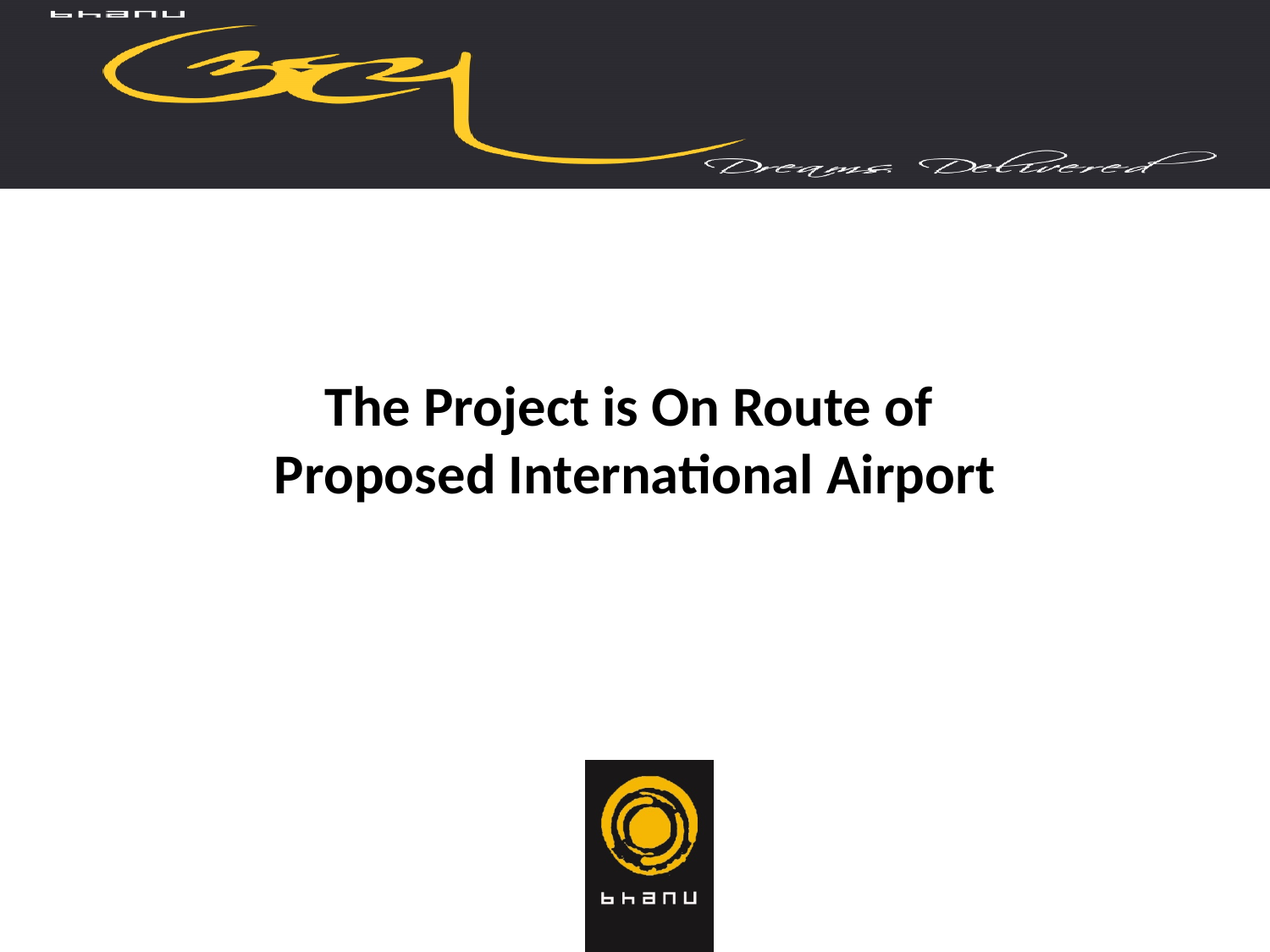

# The Project is On Route of Proposed International Airport